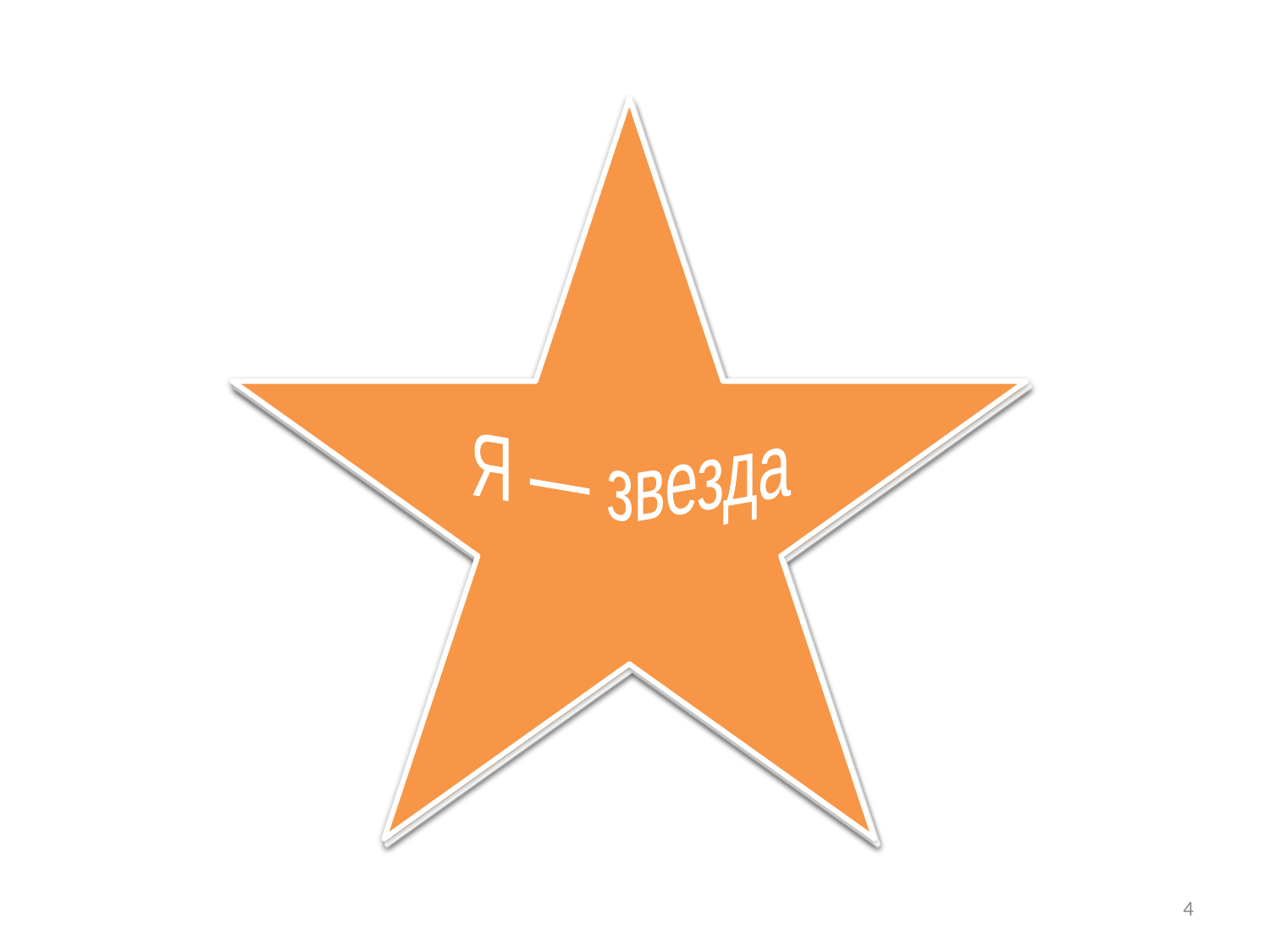

Я — звезда

Я — звезда
Я — звезда
4